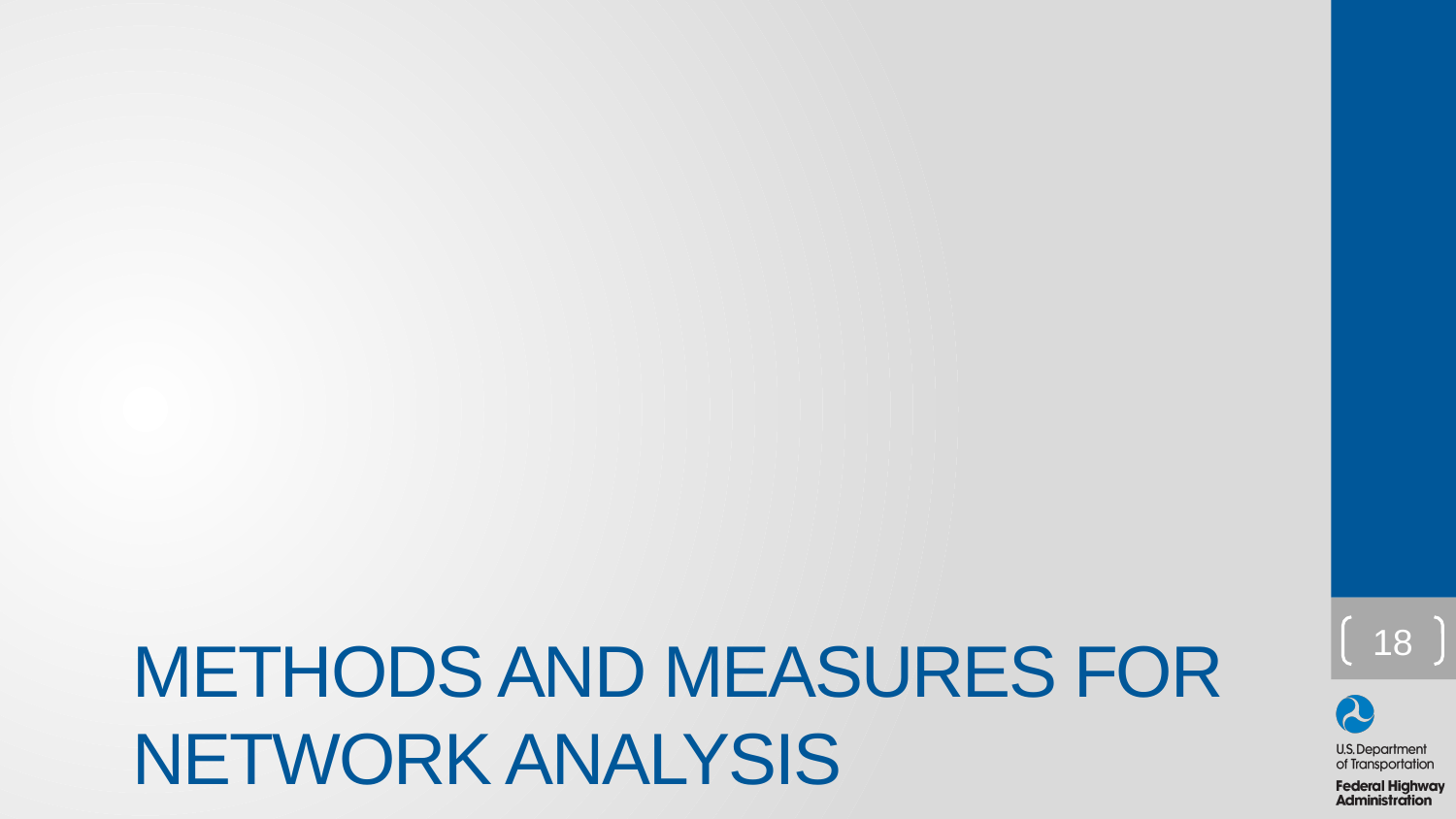

# Methods and Measures for Network Analysis
18